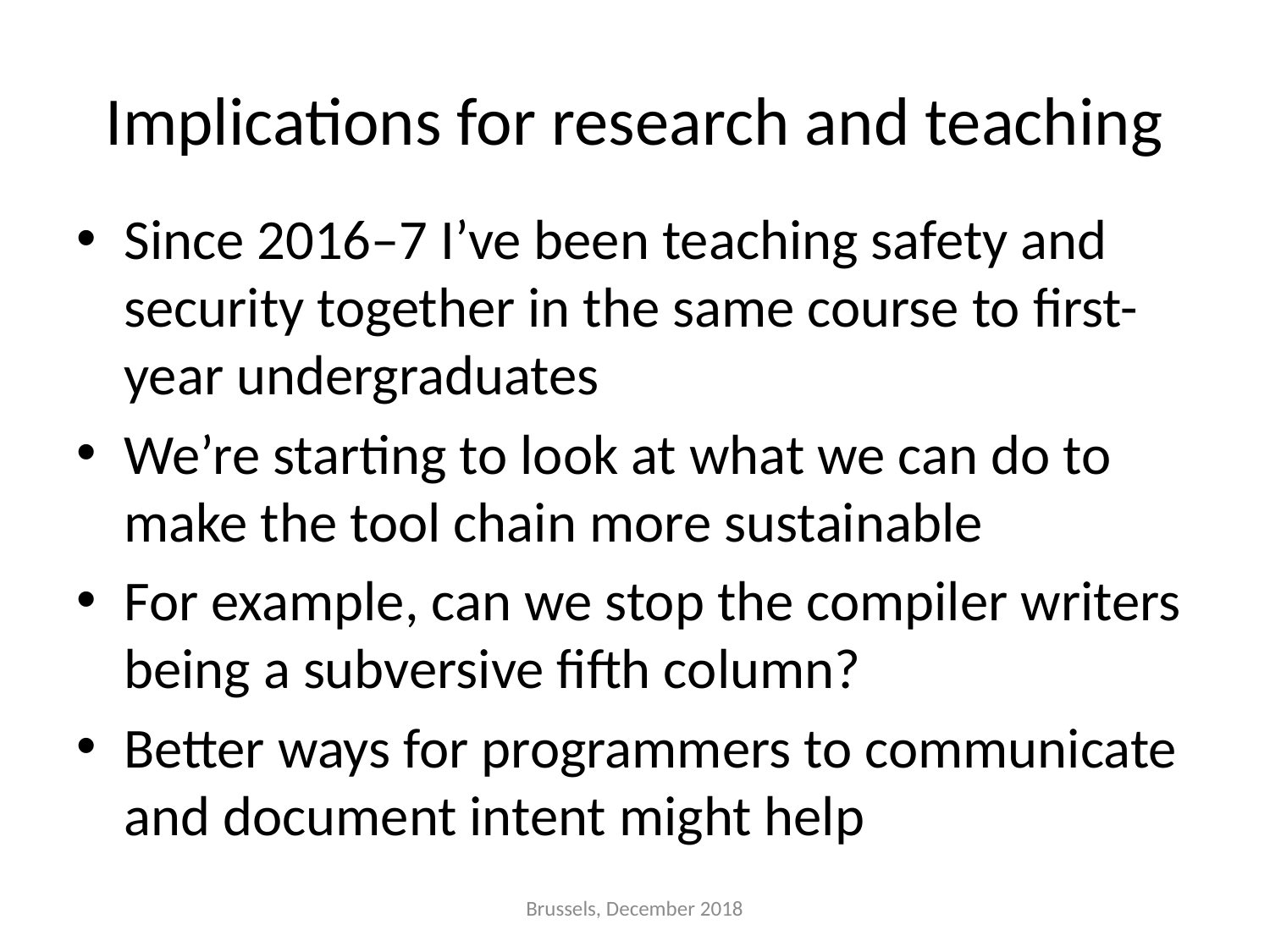

# Implications for research and teaching
Since 2016–7 I’ve been teaching safety and security together in the same course to first-year undergraduates
We’re starting to look at what we can do to make the tool chain more sustainable
For example, can we stop the compiler writers being a subversive fifth column?
Better ways for programmers to communicate and document intent might help
Brussels, December 2018